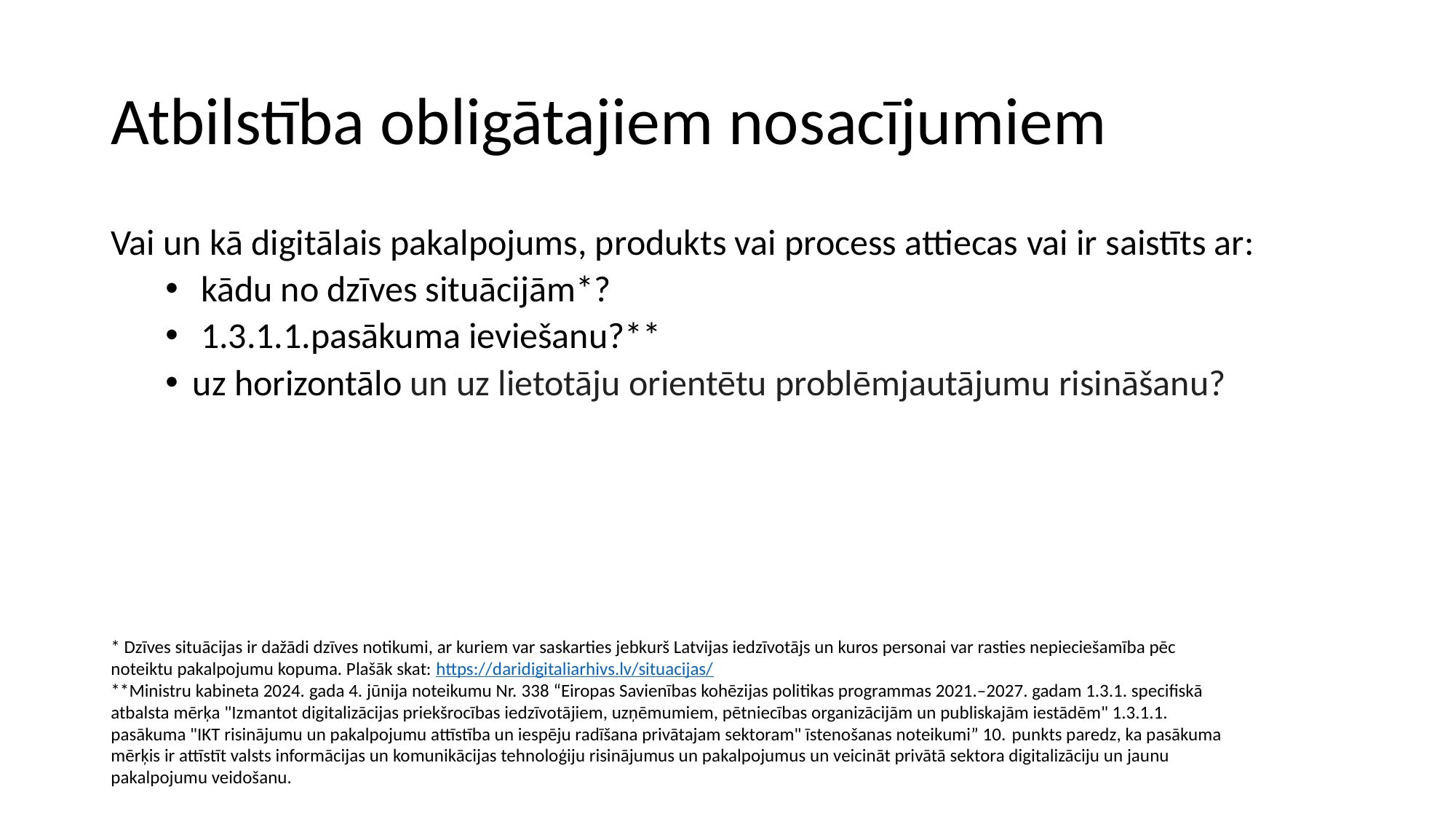

# Atbilstība obligātajiem nosacījumiem
Vai un kā digitālais pakalpojums, produkts vai process attiecas vai ir saistīts ar:
 kādu no dzīves situācijām*?
 1.3.1.1.pasākuma ieviešanu?**
uz horizontālo un uz lietotāju orientētu problēmjautājumu risināšanu?

* Dzīves situācijas ir dažādi dzīves notikumi, ar kuriem var saskarties jebkurš Latvijas iedzīvotājs un kuros personai var rasties nepieciešamība pēc noteiktu pakalpojumu kopuma. Plašāk skat: https://daridigitaliarhivs.lv/situacijas/
**Ministru kabineta 2024. gada 4. jūnija noteikumu Nr. 338 “Eiropas Savienības kohēzijas politikas programmas 2021.–2027. gadam 1.3.1. specifiskā atbalsta mērķa "Izmantot digitalizācijas priekšrocības iedzīvotājiem, uzņēmumiem, pētniecības organizācijām un publiskajām iestādēm" 1.3.1.1. pasākuma "IKT risinājumu un pakalpojumu attīstība un iespēju radīšana privātajam sektoram" īstenošanas noteikumi” 10. punkts paredz, ka pasākuma mērķis ir attīstīt valsts informācijas un komunikācijas tehnoloģiju risinājumus un pakalpojumus un veicināt privātā sektora digitalizāciju un jaunu pakalpojumu veidošanu.